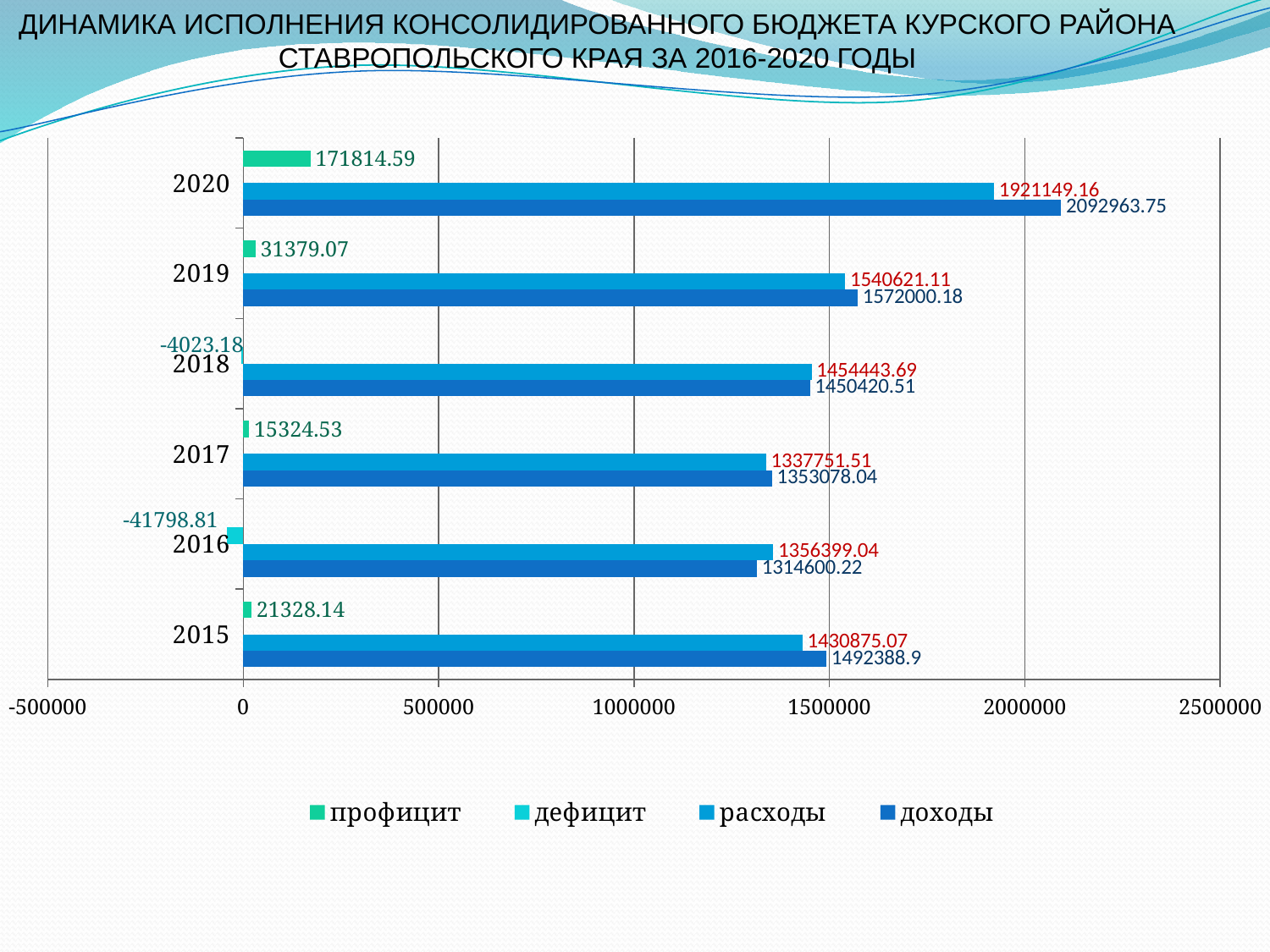

ДИНАМИКА ИСПОЛНЕНИЯ КОНСОЛИДИРОВАННОГО БЮДЖЕТА КУРСКОГО РАЙОНА СТАВРОПОЛЬСКОГО КРАЯ ЗА 2016-2020 ГОДЫ

### Chart

| Category | доходы | расходы | дефицит | профицит |
|---|---|---|---|---|
| 2015 | 1492388.9 | 1430875.07 | None | 21328.14 |
| 2016 | 1314600.22 | 1356399.04 | -41798.81000000001 | None |
| 2017 | 1353078.04 | 1337751.51 | None | 15324.53 |
| 2018 | 1450420.51 | 1454443.6900000009 | -4023.18 | None |
| 2019 | 1572000.1800000009 | 1540621.11 | None | 31379.07 |
| 2020 | 2092963.75 | 1921149.1600000001 | None | 171814.59 |